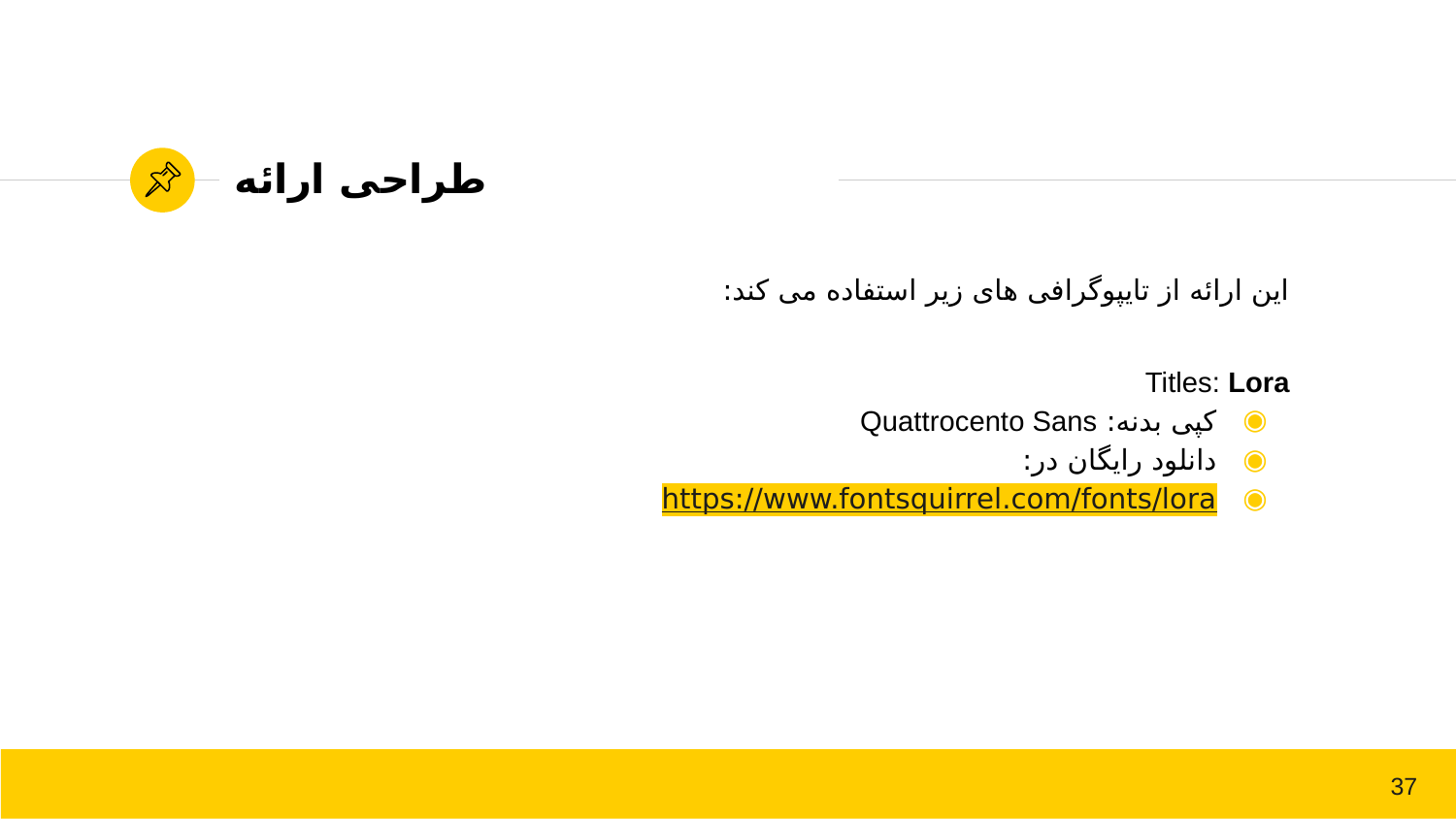

# طراحی ارائه

این ارائه از تایپوگرافی های زیر استفاده می کند:

Titles: Lora
کپی بدنه: Quattrocento Sans
دانلود رایگان در:
https://www.fontsquirrel.com/fonts/lora

37